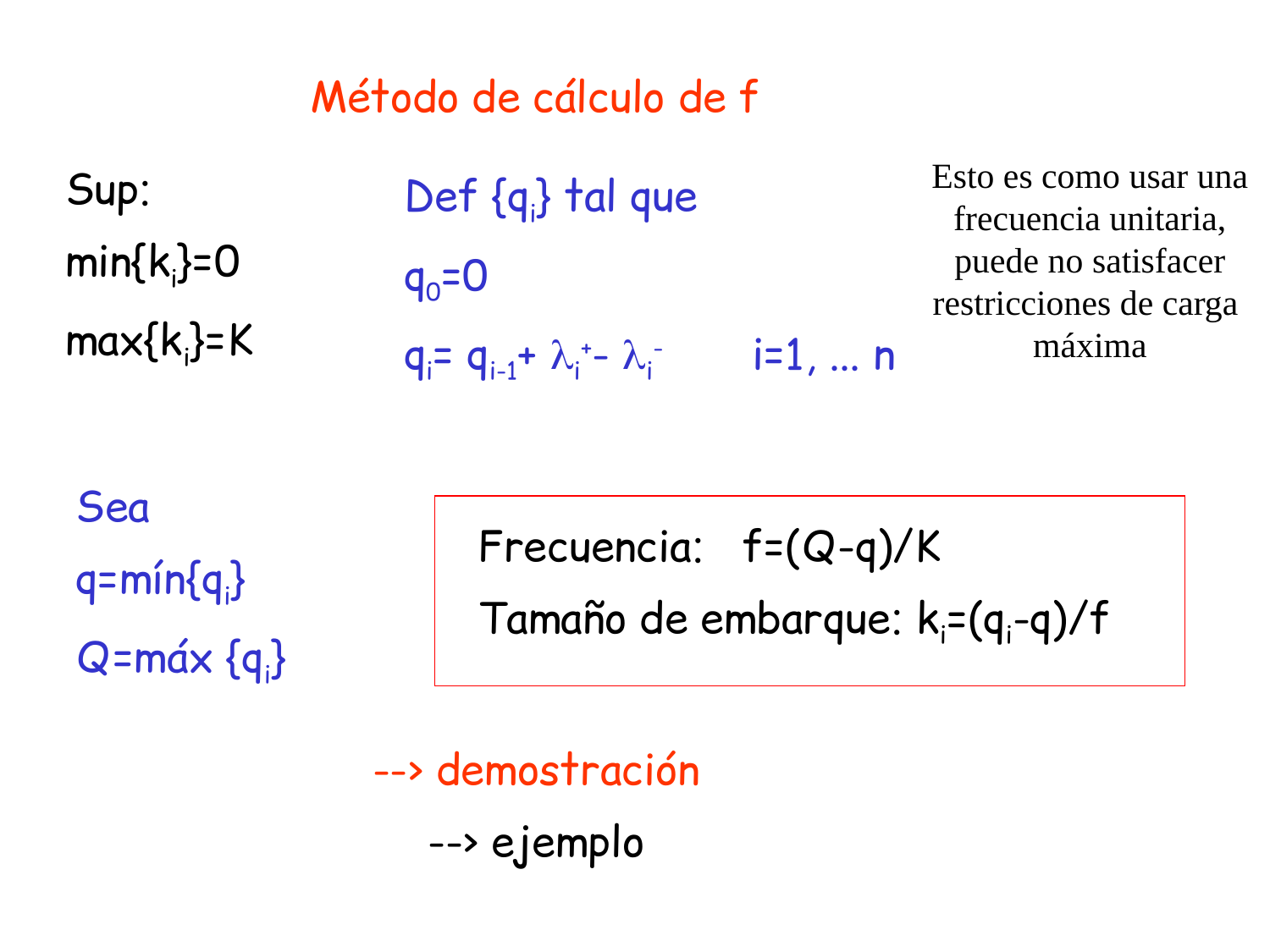

Método de cálculo de f
Esto es como usar una frecuencia unitaria, puede no satisfacer restricciones de carga  máxima
Sup:
min{ki}=0
max{ki}=K
Def {qi} tal que
q0=0
qi= qi-1+ λi+- λi-       i=1, ... n
Sea
q=mín{qi}
Q=máx {qi}

Frecuencia:   f=(Q-q)/K
Tamaño de embarque: ki=(qi-q)/f
--> demostración
--> ejemplo